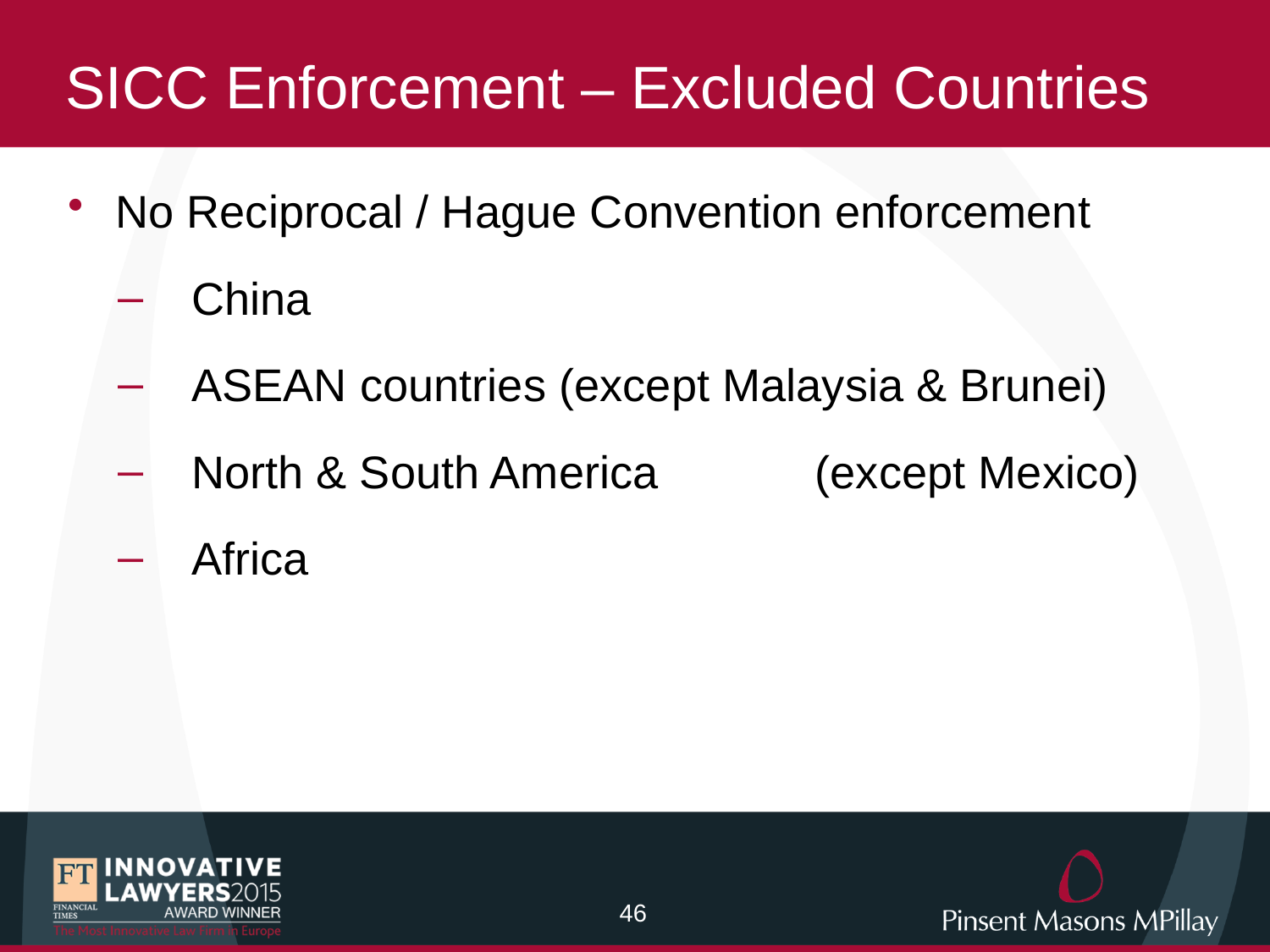

# SICC Enforcement – Excluded Countries
No Reciprocal / Hague Convention enforcement
China
ASEAN countries (except Malaysia & Brunei)
North & South America  	(except Mexico)
Africa
46